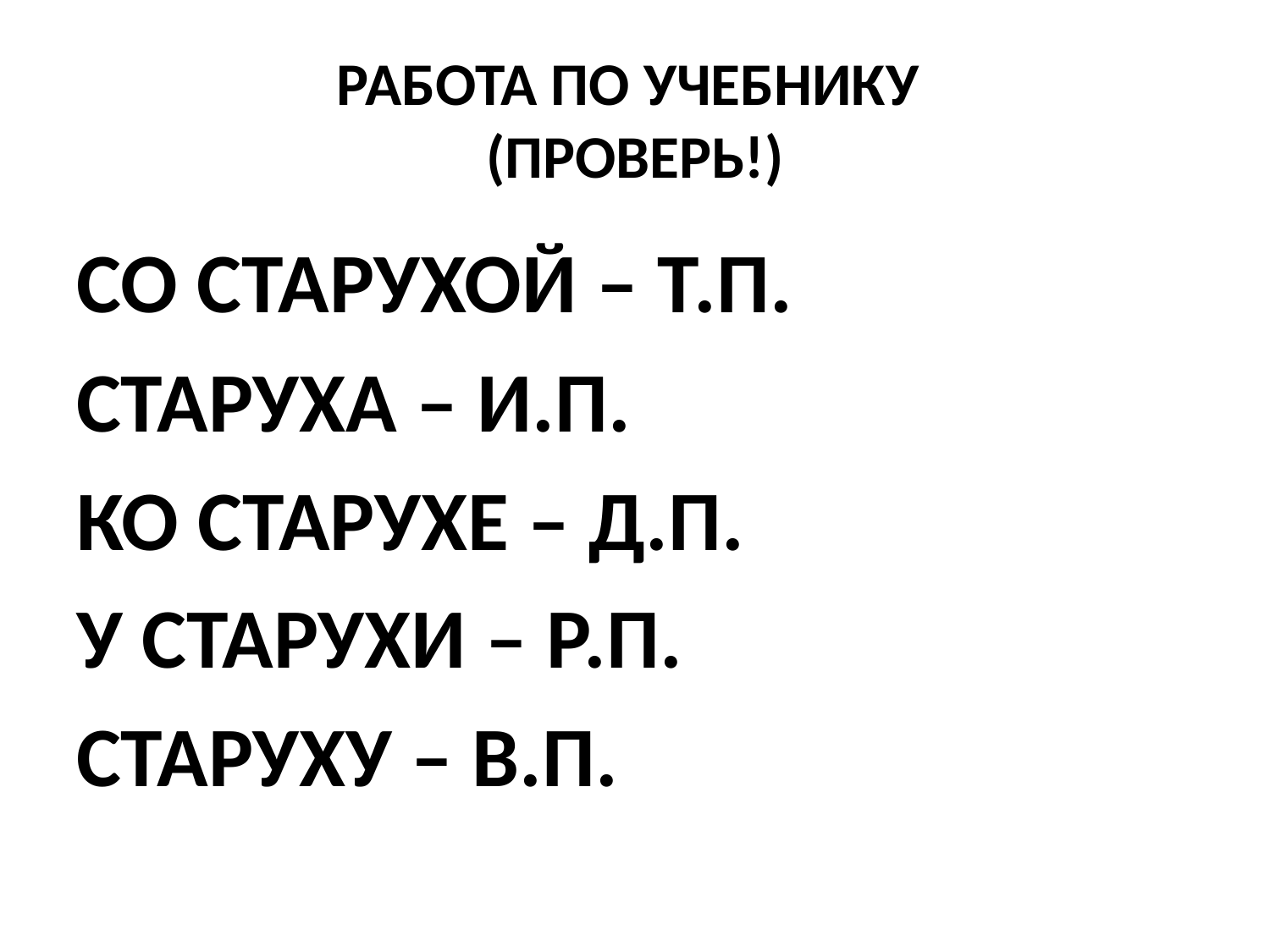

# РАБОТА ПО УЧЕБНИКУ (ПРОВЕРЬ!)
СО СТАРУХОЙ – Т.П.
СТАРУХА – И.П.
КО СТАРУХЕ – Д.П.
У СТАРУХИ – Р.П.
СТАРУХУ – В.П.